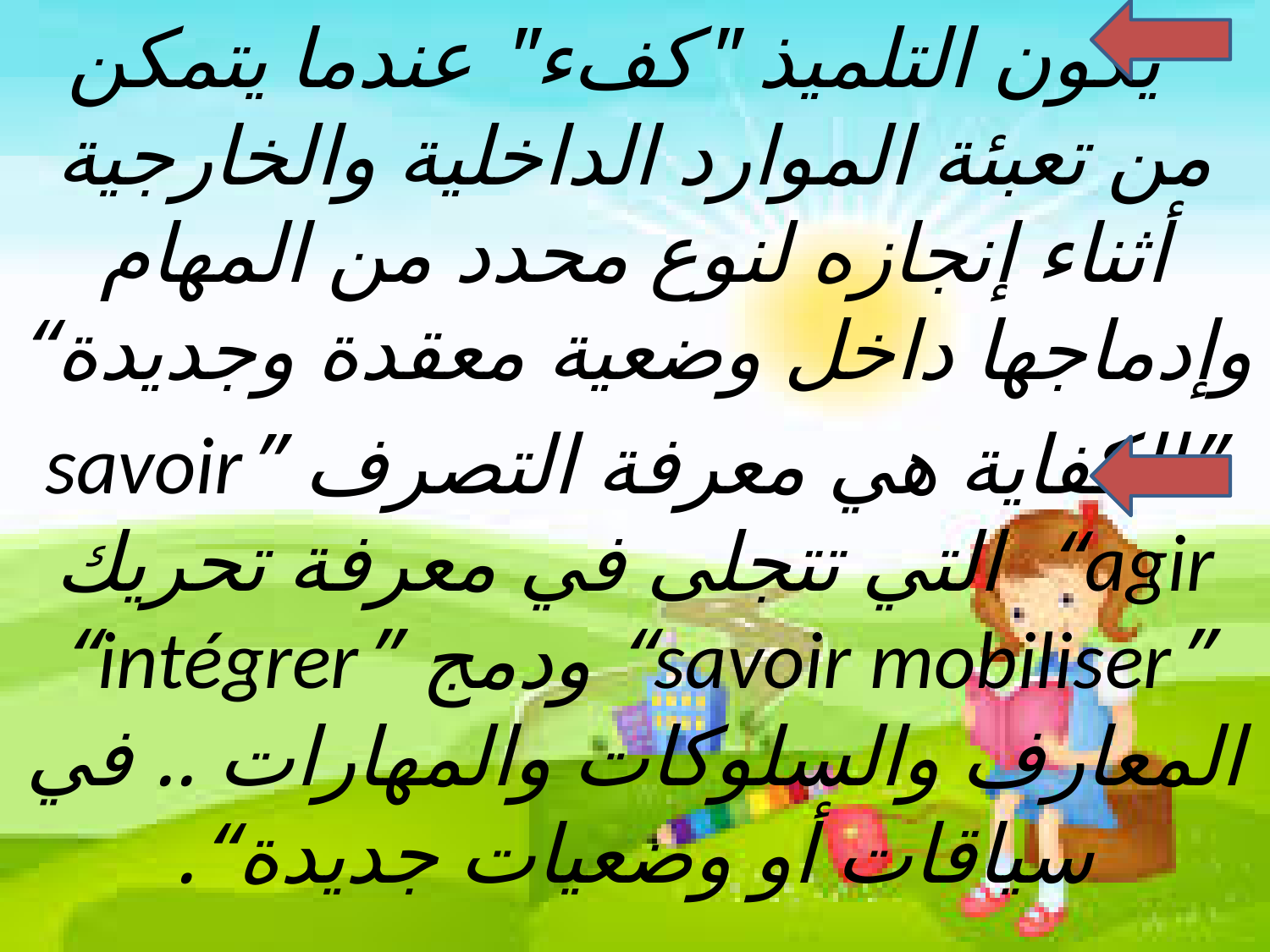

”يكون التلميذ "كفء" عندما يتمكن من تعبئة الموارد الداخلية والخارجية أثناء إنجازه لنوع محدد من المهام وإدماجها داخل وضعية معقدة وجديدة“
	”الكفاية هي معرفة التصرف ”savoir agir“  التي تتجلى في معرفة تحريك ”savoir mobiliser“ ودمج ”intégrer“ المعارف والسلوكات والمهارات .. في سياقات أو وضعيات جديدة“.